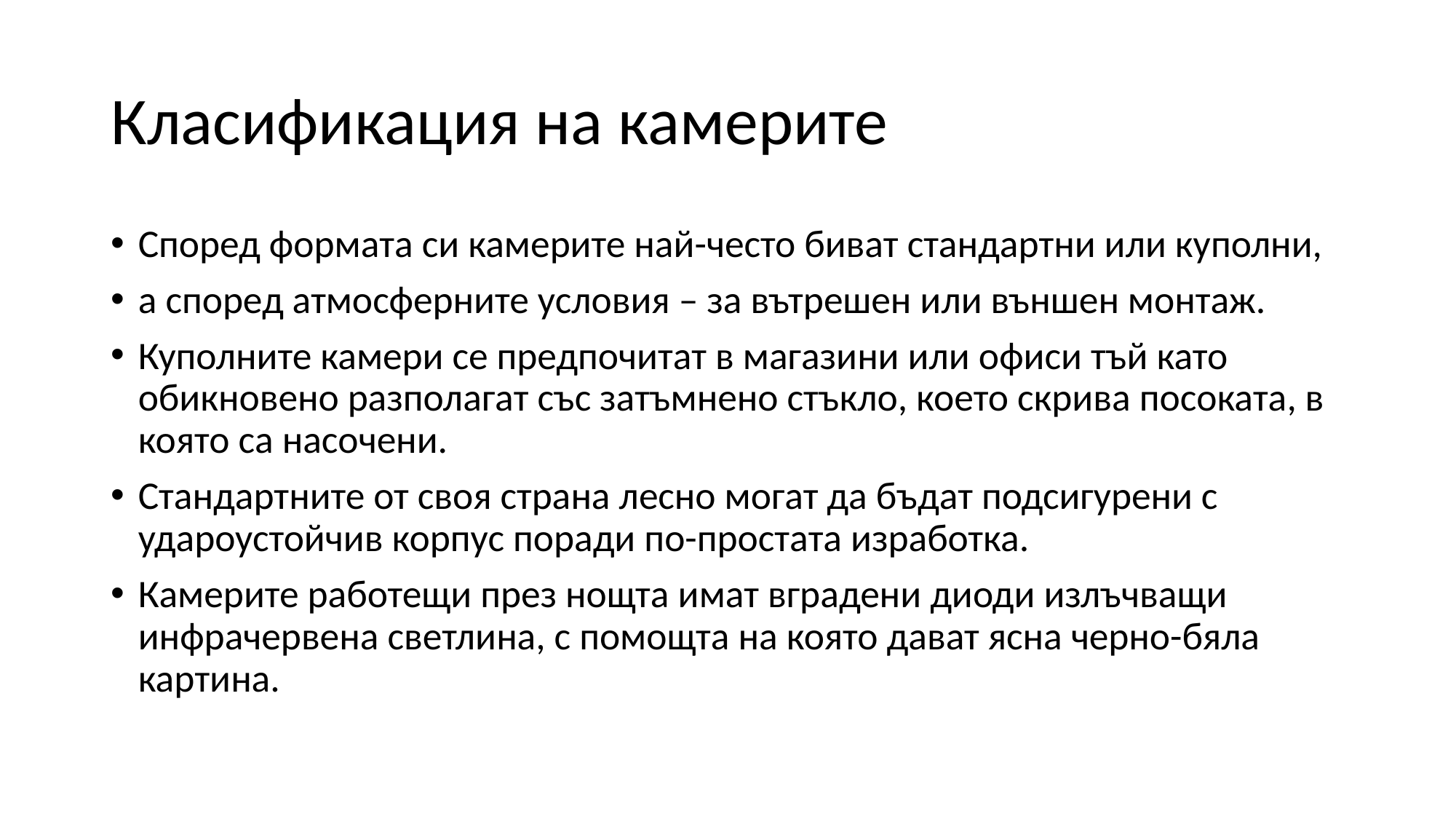

# Класификация на камерите
Според формата си камерите най-често биват стандартни или куполни,
а според атмосферните условия – за вътрешен или външен монтаж.
Куполните камери се предпочитат в магазини или офиси тъй като обикновено разполагат със затъмнено стъкло, което скрива посоката, в която са насочени.
Стандартните от своя страна лесно могат да бъдат подсигурени с удароустойчив корпус поради по-простата изработка.
Камерите работещи през нощта имат вградени диоди излъчващи инфрачервена светлина, с помощта на която дават ясна черно-бяла картина.